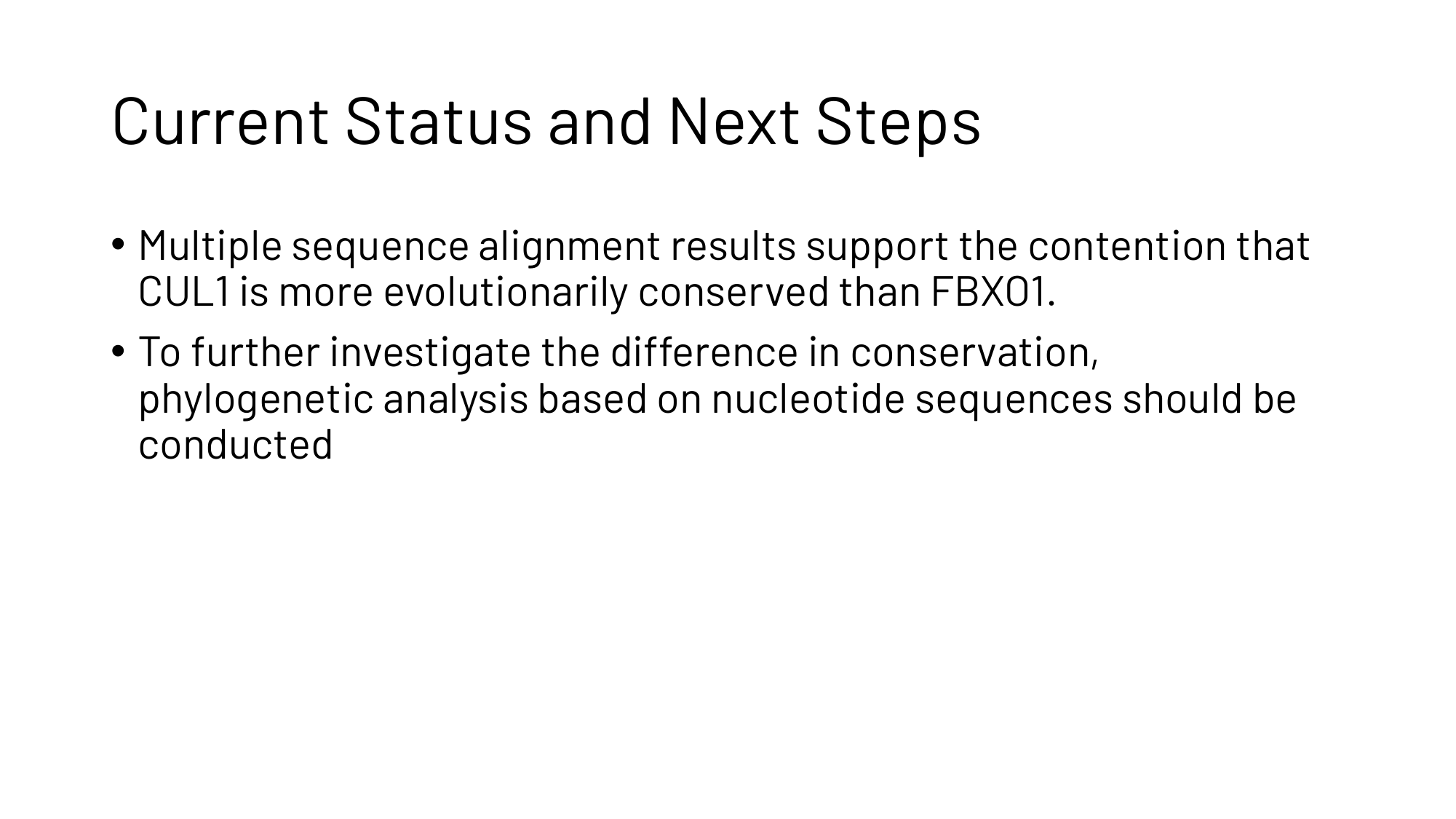

# Current Status and Next Steps
Multiple sequence alignment results support the contention that CUL1 is more evolutionarily conserved than FBXO1.
To further investigate the difference in conservation, phylogenetic analysis based on nucleotide sequences should be conducted